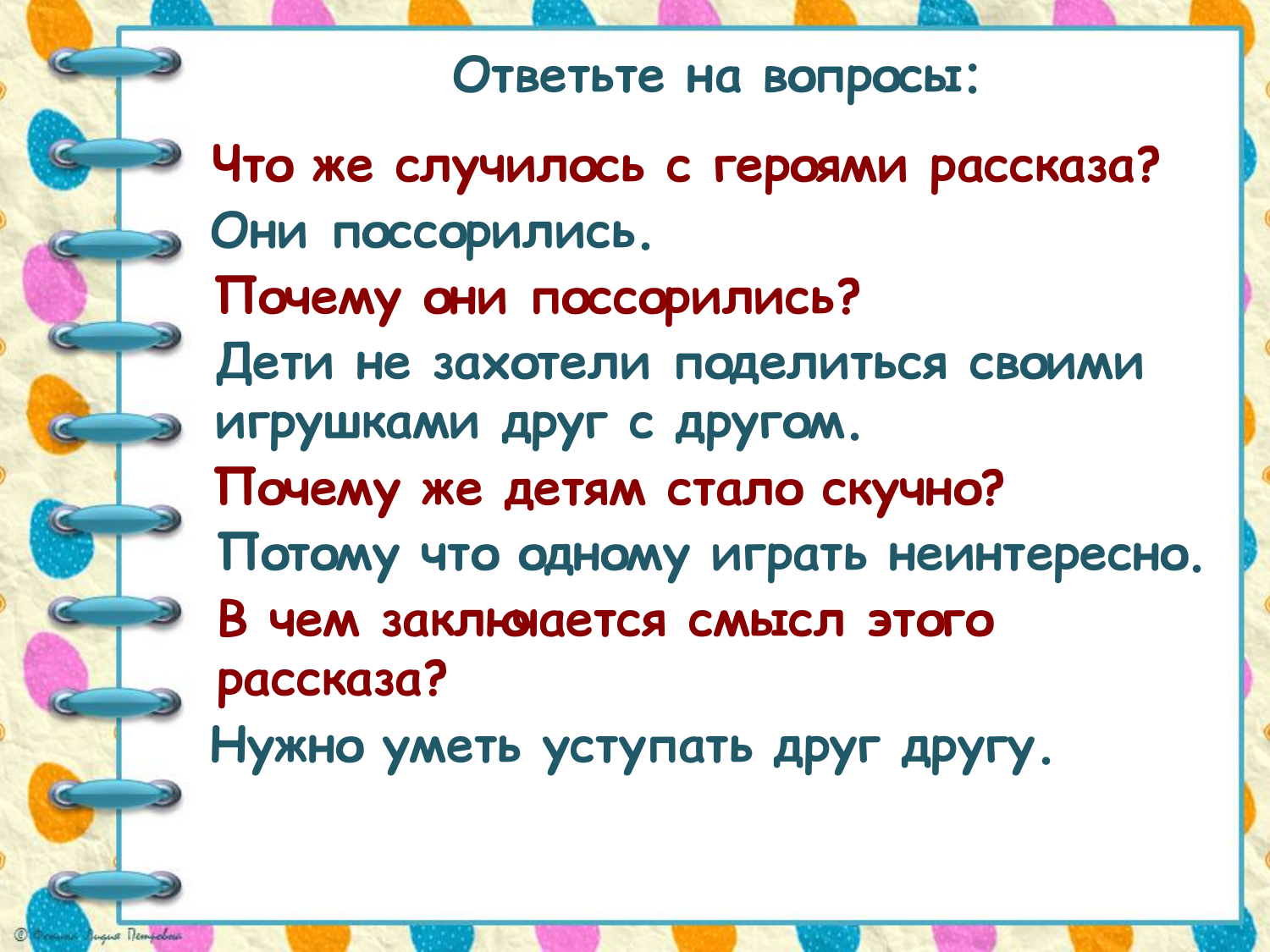

Ответьте на вопросы:
Что же случилось с героями рассказа?
Они поссорились.
Почему они поссорились?
Дети не захотели поделиться своими игрушками друг с другом.
Почему же детям стало скучно?
Потому что одному играть неинтересно.
В чем заключается смысл этого рассказа?
Нужно уметь уступать друг другу.